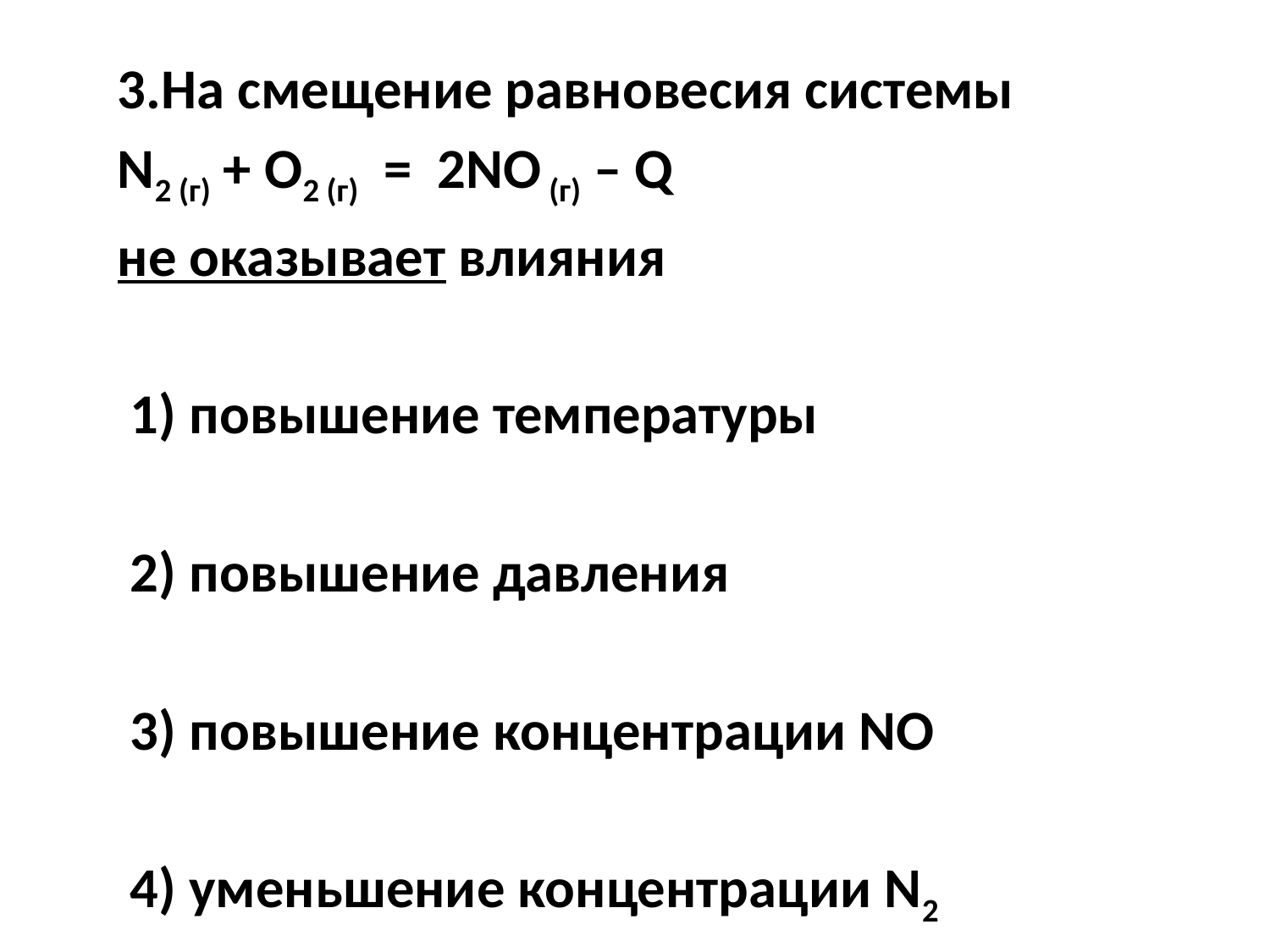

3.На смещение равновесия системы
N2 (г) + O2 (г)  =  2NO (г) – Q
не оказывает влияния

 1) повышение температуры

 2) повышение давления

 3) повышение концентрации NO

 4) уменьшение концентрации N2